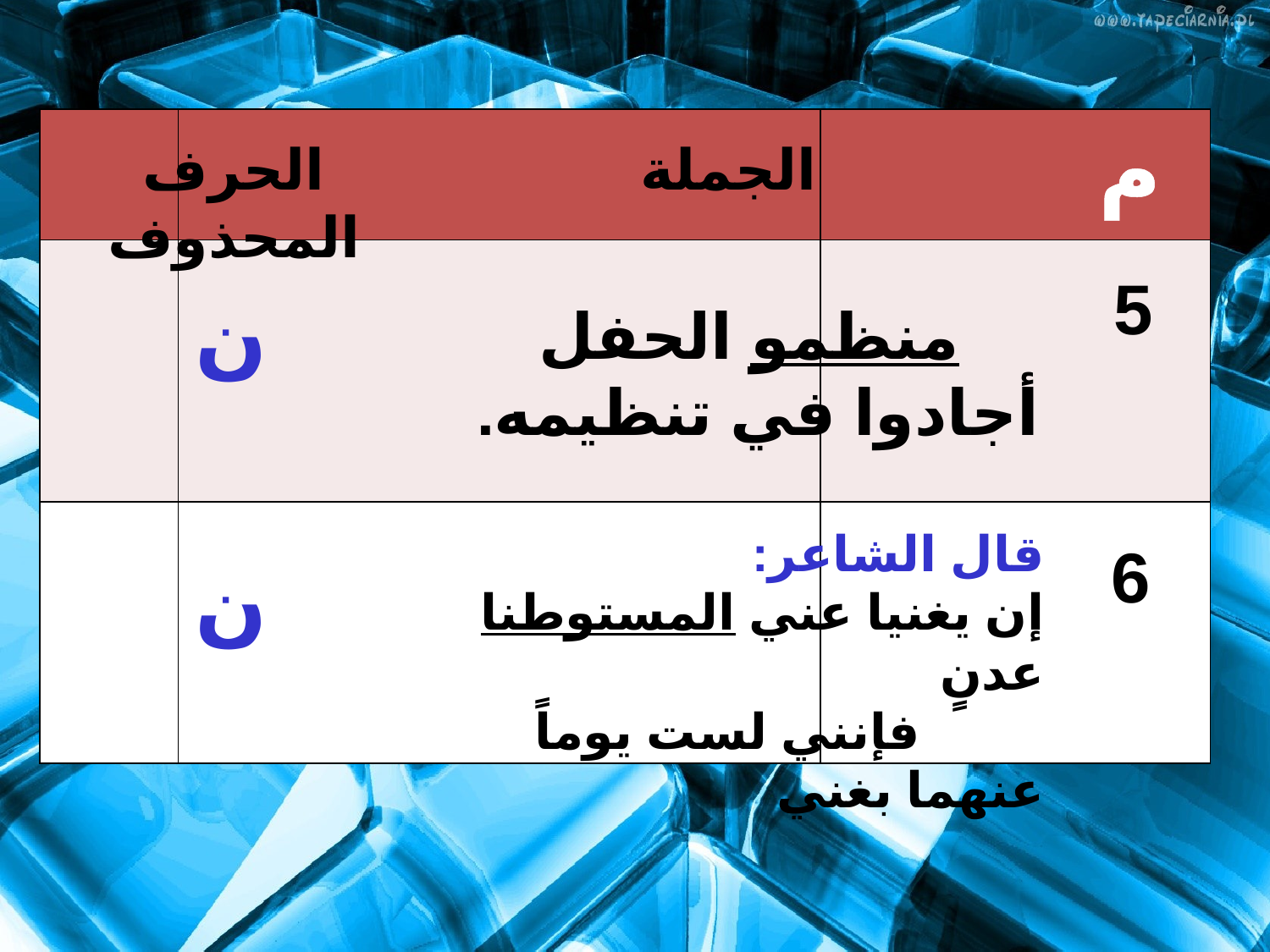

|  |  |  |
| --- | --- | --- |
|  |  |  |
|  |  |  |
م
الحرف المحذوف
الجملة
5
ن
منظمو الحفل أجادوا في تنظيمه.
قال الشاعر:
إن يغنيا عني المستوطنا عدنٍ
         فإنني لست يوماً عنهما بغني
6
ن